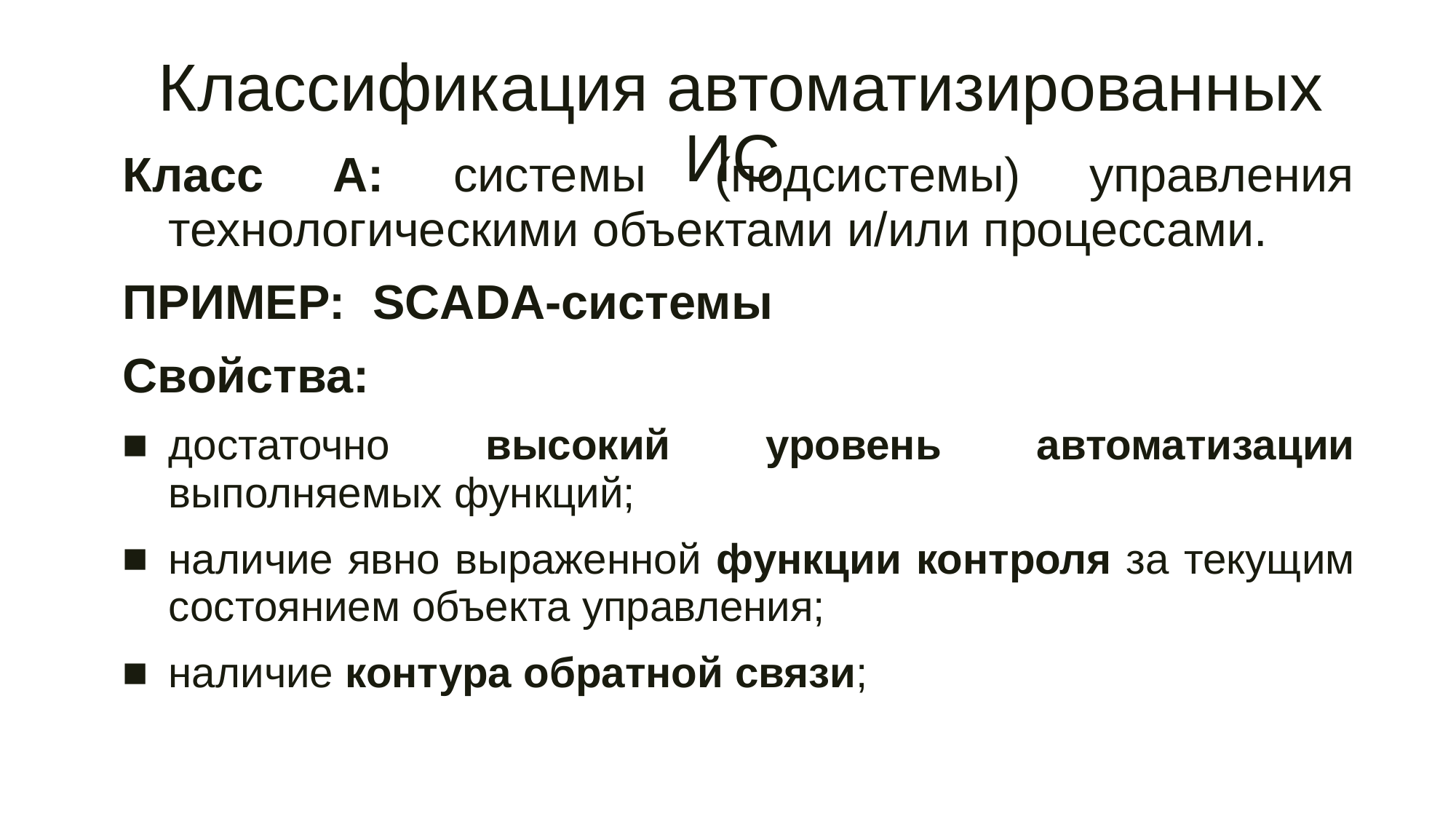

# Классификация автоматизированных ИС
Класс A: системы (подсистемы) управления технологическими объектами и/или процессами.
ПРИМЕР:  SCADA-системы
Свойства:
достаточно высокий уровень автоматизации выполняемых функций;
наличие явно выраженной функции контроля за текущим состоянием объекта управления;
наличие контура обратной связи;